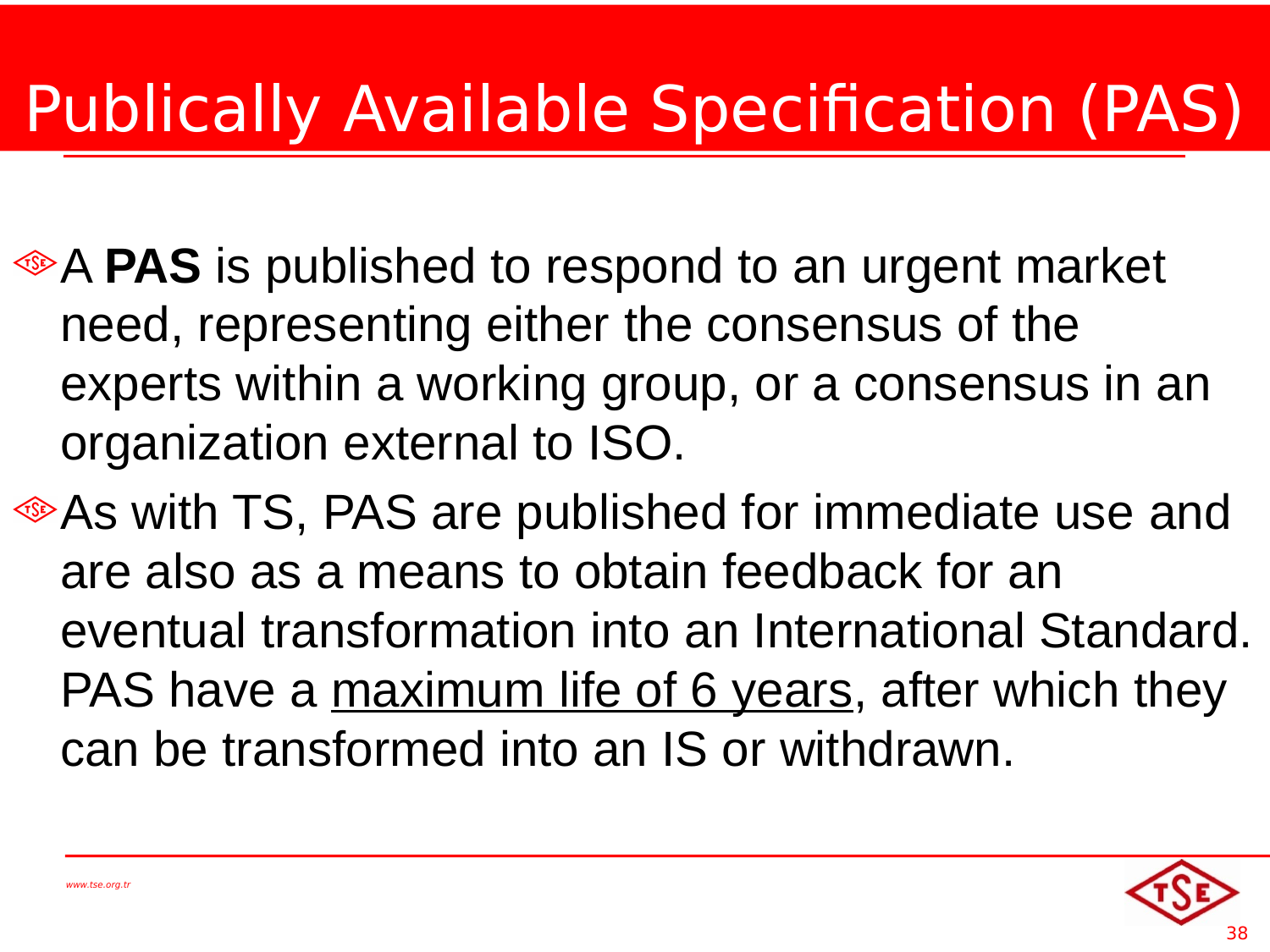

# Publically Available Specification (PAS)
A PAS is published to respond to an urgent market need, representing either the consensus of the experts within a working group, or a consensus in an organization external to ISO.
As with TS, PAS are published for immediate use and are also as a means to obtain feedback for an eventual transformation into an International Standard. PAS have a maximum life of 6 years, after which they can be transformed into an IS or withdrawn.

www.tse.org.tr
38